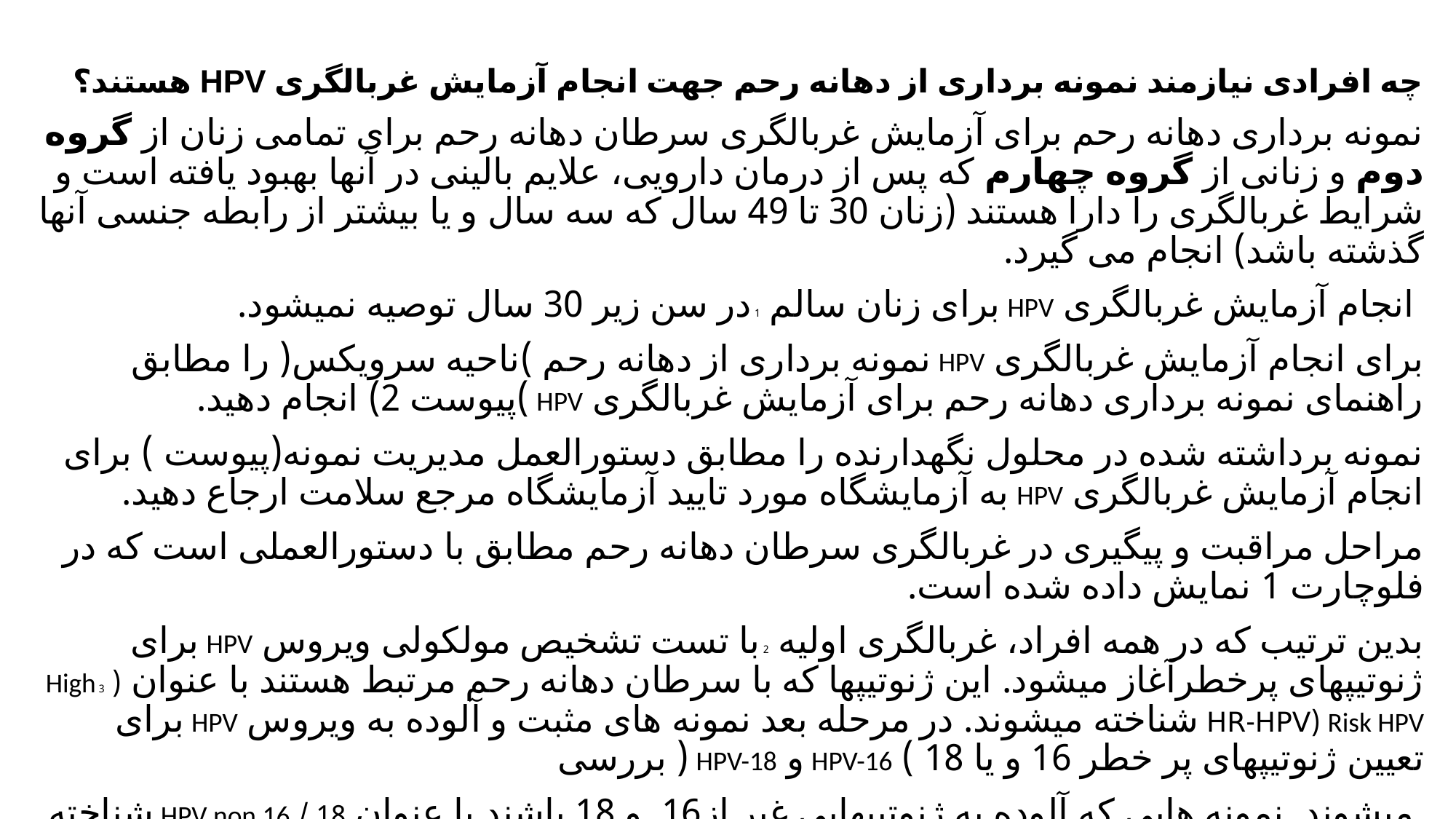

# چه افرادی نیازمند نمونه برداری از دهانه رحم جهت انجام آزمایش غربالگری HPV هستند؟
نمونه برداری دهانه رحم برای آزمایش غربالگری سرطان دهانه رحم برای تمامی زنان از گروه دوم و زنانی از گروه چهارم که پس از درمان دارویی، علایم بالینی در آنها بهبود یافته است و شرایط غربالگری را دارا هستند (زنان 30 تا 49 سال که سه سال و یا بیشتر از رابطه جنسی آنها گذشته باشد) انجام می گیرد.
 انجام آزمایش غربالگری HPV برای زنان سالم 1 در سن زیر 30 سال توصیه نمیشود.
برای انجام آزمایش غربالگری HPV نمونه برداری از دهانه رحم )ناحیه سرویکس( را مطابق راهنمای نمونه برداری دهانه رحم برای آزمایش غربالگری HPV )پیوست 2) انجام دهید.
نمونه برداشته شده در محلول نگهدارنده را مطابق دستورالعمل مدیریت نمونه(پیوست ) برای انجام آزمایش غربالگری HPV به آزمایشگاه مورد تایید آزمایشگاه مرجع سلامت ارجاع دهید.
مراحل مراقبت و پیگیری در غربالگری سرطان دهانه رحم مطابق با دستورالعملی است که در فلوچارت 1 نمایش داده شده است.
بدین ترتیب که در همه افراد، غربالگری اولیه 2 با تست تشخیص مولکولی ویروس HPV برای ژنوتیپهای پرخطرآغاز میشود. این ژنوتیپها که با سرطان دهانه رحم مرتبط هستند با عنوان ( 3 High Risk HPV (HR-HPV شناخته میشوند. در مرحله بعد نمونه های مثبت و آلوده به ویروس HPV برای تعیین ژنوتیپهای پر خطر 16 و یا 18 ) HPV-16 و HPV-18 ( بررسی
 میشوند. نمونه هایی که آلوده به ژنوتیپهایی غیر از16  و 18 باشند با عنوان 18 / HPV non 16 شناخته شده و صرفاً برای این گروه نمونه اخذ شده برای پاپ اسمیر بررسی میشود.